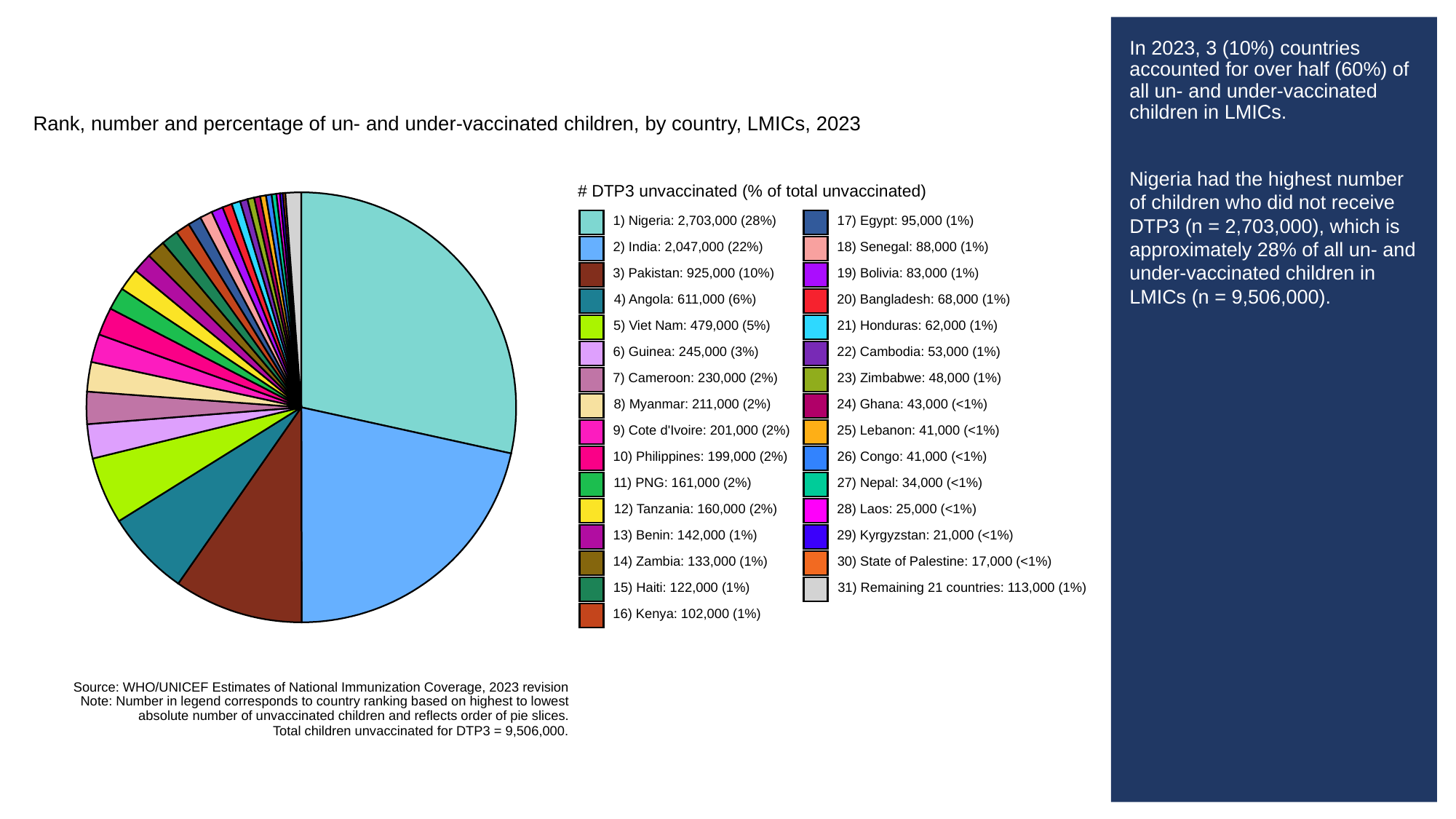

# In 2023, 3 (10%) countries accounted for over half (60%) of all un- and under-vaccinated children in LMICs.

Nigeria had the highest number of children who did not receive DTP3 (n = 2,703,000), which is approximately 28% of all un- and under-vaccinated children in LMICs (n = 9,506,000).

Rank, number and percentage of un- and under-vaccinated children, by country, LMICs, 2023
# DTP3 unvaccinated (% of total unvaccinated)

1) Nigeria: 2,703,000 (28%)
17) Egypt: 95,000 (1%)

2) India: 2,047,000 (22%)
18) Senegal: 88,000 (1%)

3) Pakistan: 925,000 (10%)
19) Bolivia: 83,000 (1%)

4) Angola: 611,000 (6%)
20) Bangladesh: 68,000 (1%)

5) Viet Nam: 479,000 (5%)
21) Honduras: 62,000 (1%)

6) Guinea: 245,000 (3%)
22) Cambodia: 53,000 (1%)

7) Cameroon: 230,000 (2%)
23) Zimbabwe: 48,000 (1%)

8) Myanmar: 211,000 (2%)
24) Ghana: 43,000 (<1%)

9) Cote d'Ivoire: 201,000 (2%)
25) Lebanon: 41,000 (<1%)

10) Philippines: 199,000 (2%)
26) Congo: 41,000 (<1%)

11) PNG: 161,000 (2%)
27) Nepal: 34,000 (<1%)

12) Tanzania: 160,000 (2%)
28) Laos: 25,000 (<1%)

13) Benin: 142,000 (1%)
29) Kyrgyzstan: 21,000 (<1%)

14) Zambia: 133,000 (1%)
30) State of Palestine: 17,000 (<1%)

15) Haiti: 122,000 (1%)
31) Remaining 21 countries: 113,000 (1%)

16) Kenya: 102,000 (1%)
Source: WHO/UNICEF Estimates of National Immunization Coverage, 2023 revision
Note: Number in legend corresponds to country ranking based on highest to lowest
absolute number of unvaccinated children and reflects order of pie slices.
Total children unvaccinated for DTP3 = 9,506,000.